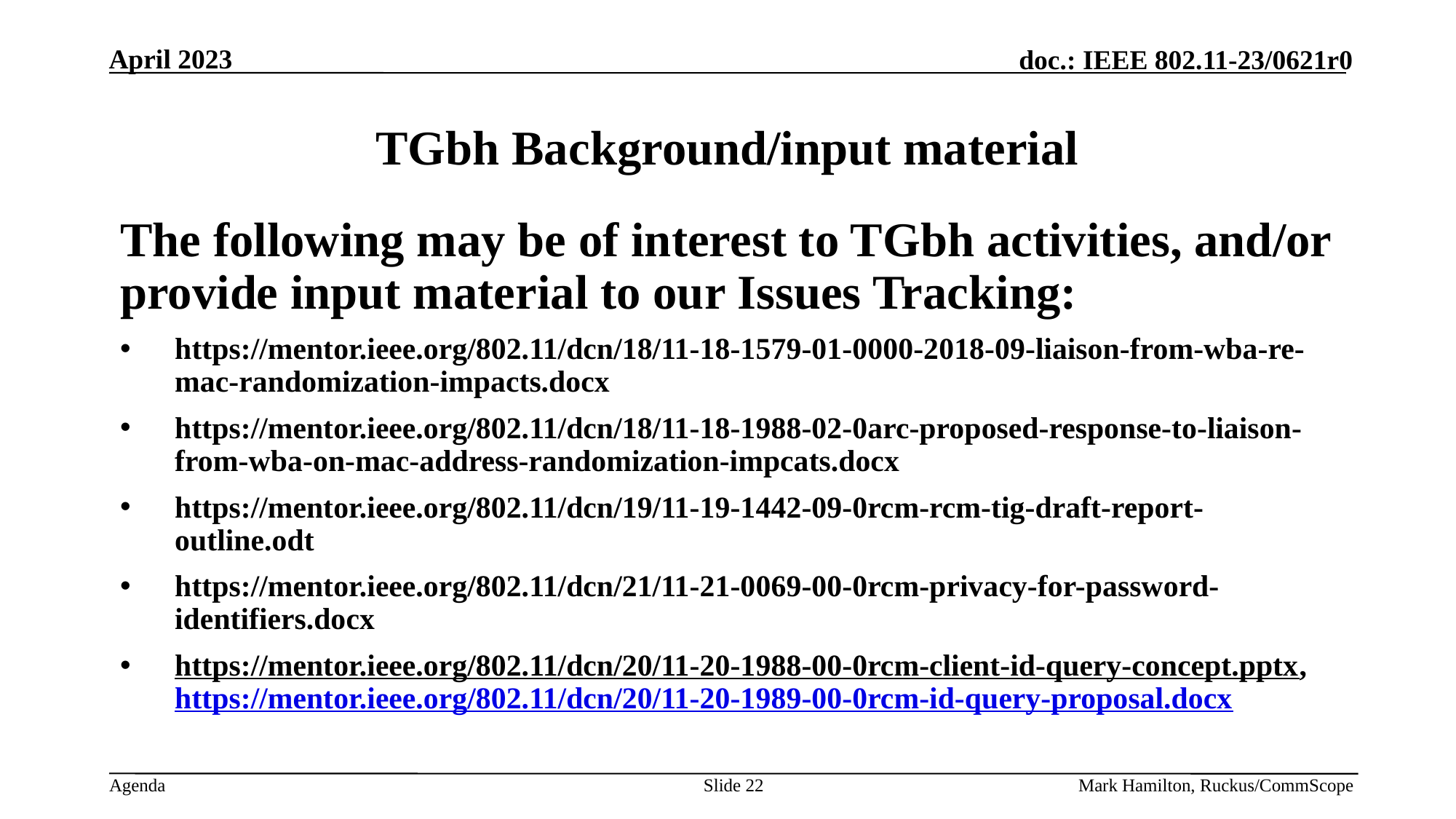

# TGbh Background/input material
The following may be of interest to TGbh activities, and/or provide input material to our Issues Tracking:
https://mentor.ieee.org/802.11/dcn/18/11-18-1579-01-0000-2018-09-liaison-from-wba-re-mac-randomization-impacts.docx
https://mentor.ieee.org/802.11/dcn/18/11-18-1988-02-0arc-proposed-response-to-liaison-from-wba-on-mac-address-randomization-impcats.docx
https://mentor.ieee.org/802.11/dcn/19/11-19-1442-09-0rcm-rcm-tig-draft-report-outline.odt
https://mentor.ieee.org/802.11/dcn/21/11-21-0069-00-0rcm-privacy-for-password-identifiers.docx
https://mentor.ieee.org/802.11/dcn/20/11-20-1988-00-0rcm-client-id-query-concept.pptx, https://mentor.ieee.org/802.11/dcn/20/11-20-1989-00-0rcm-id-query-proposal.docx

Slide 22